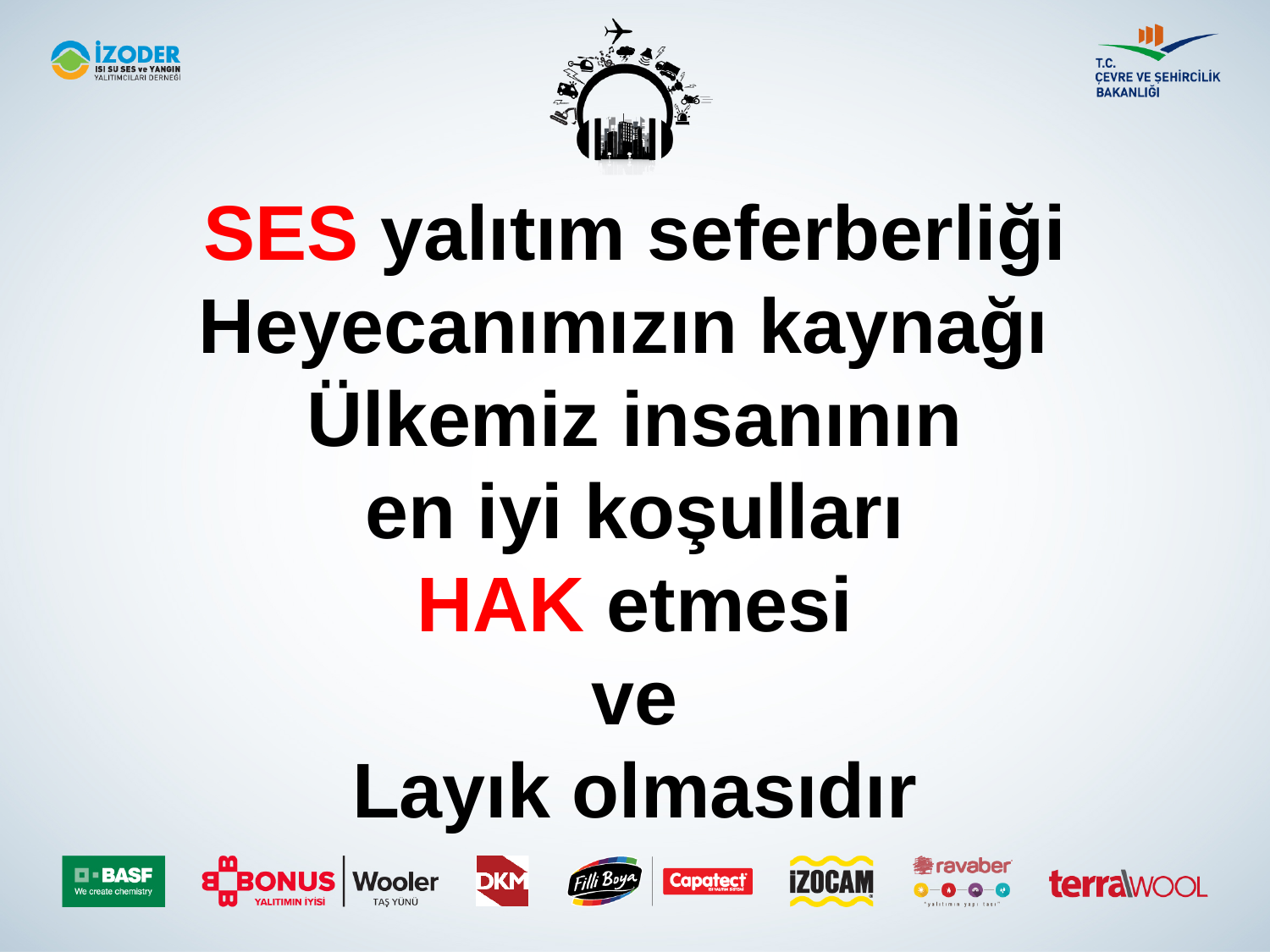

SES yalıtım seferberliği
Heyecanımızın kaynağı
Ülkemiz insanının
en iyi koşulları
HAK etmesi
ve
Layık olmasıdır